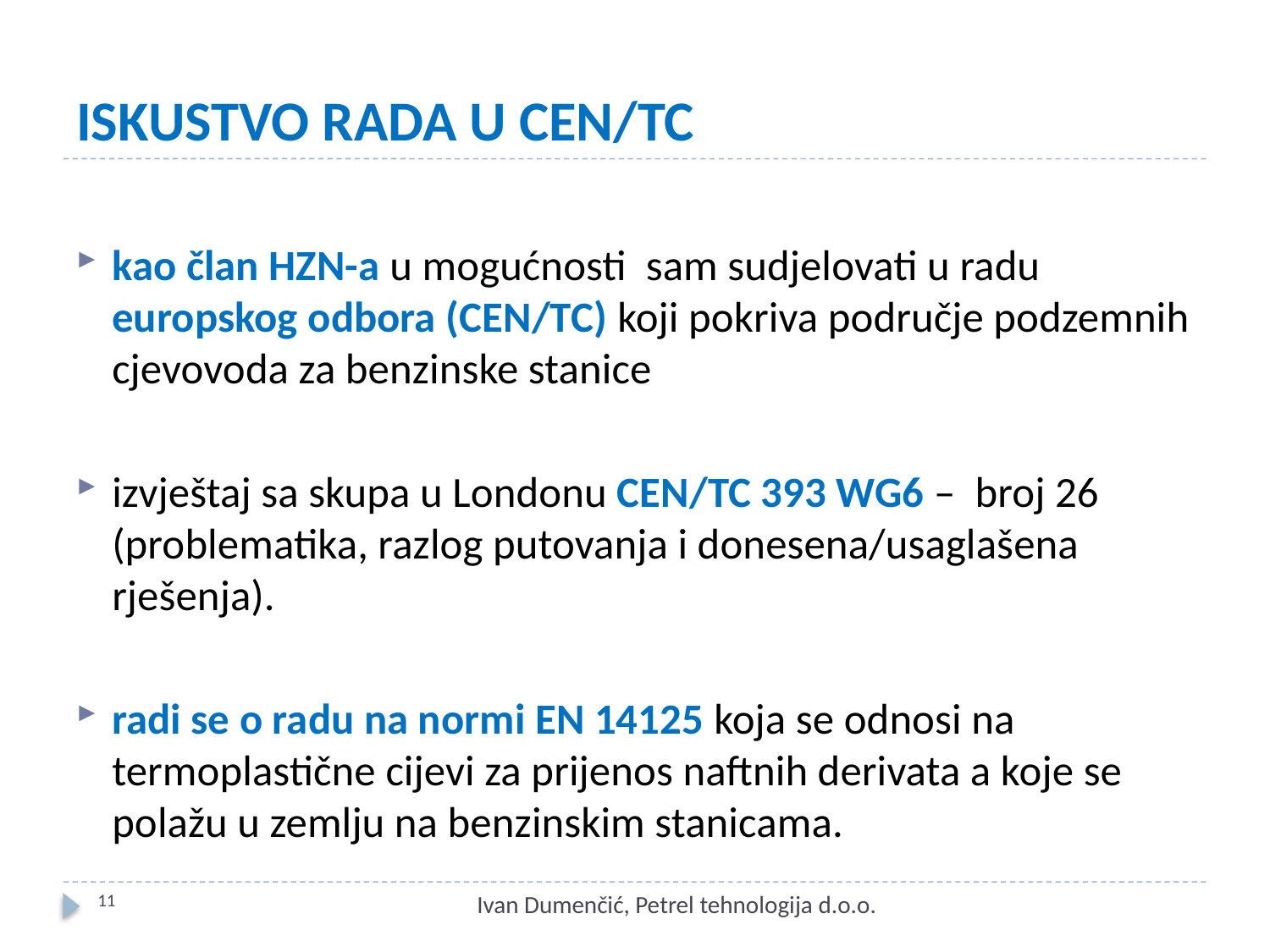

# ISKUSTVO RADA U CEN/TC

kao član HZN-a u mogućnosti  sam sudjelovati u radu europskog odbora (CEN/TC) koji pokriva područje podzemnih cjevovoda za benzinske stanice

izvještaj sa skupa u Londonu CEN/TC 393 WG6 –  broj 26 (problematika, razlog putovanja i donesena/usaglašena rješenja).

radi se o radu na normi EN 14125 koja se odnosi na termoplastične cijevi za prijenos naftnih derivata a koje se polažu u zemlju na benzinskim stanicama.

11
Ivan Dumenčić, Petrel tehnologija d.o.o.